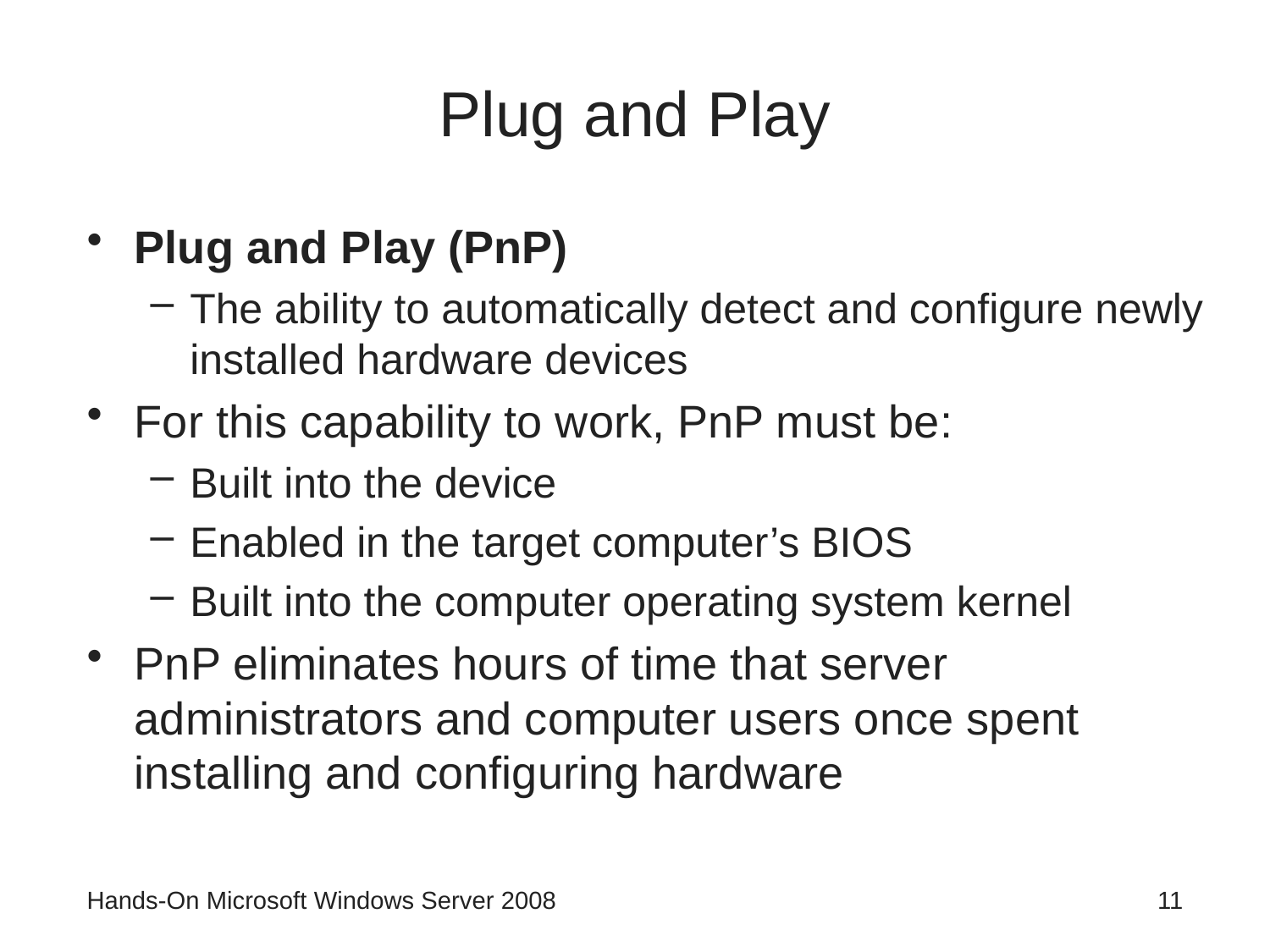

# Plug and Play
Plug and Play (PnP)
The ability to automatically detect and configure newly installed hardware devices
For this capability to work, PnP must be:
Built into the device
Enabled in the target computer’s BIOS
Built into the computer operating system kernel
PnP eliminates hours of time that server administrators and computer users once spent installing and configuring hardware
Hands-On Microsoft Windows Server 2008
11